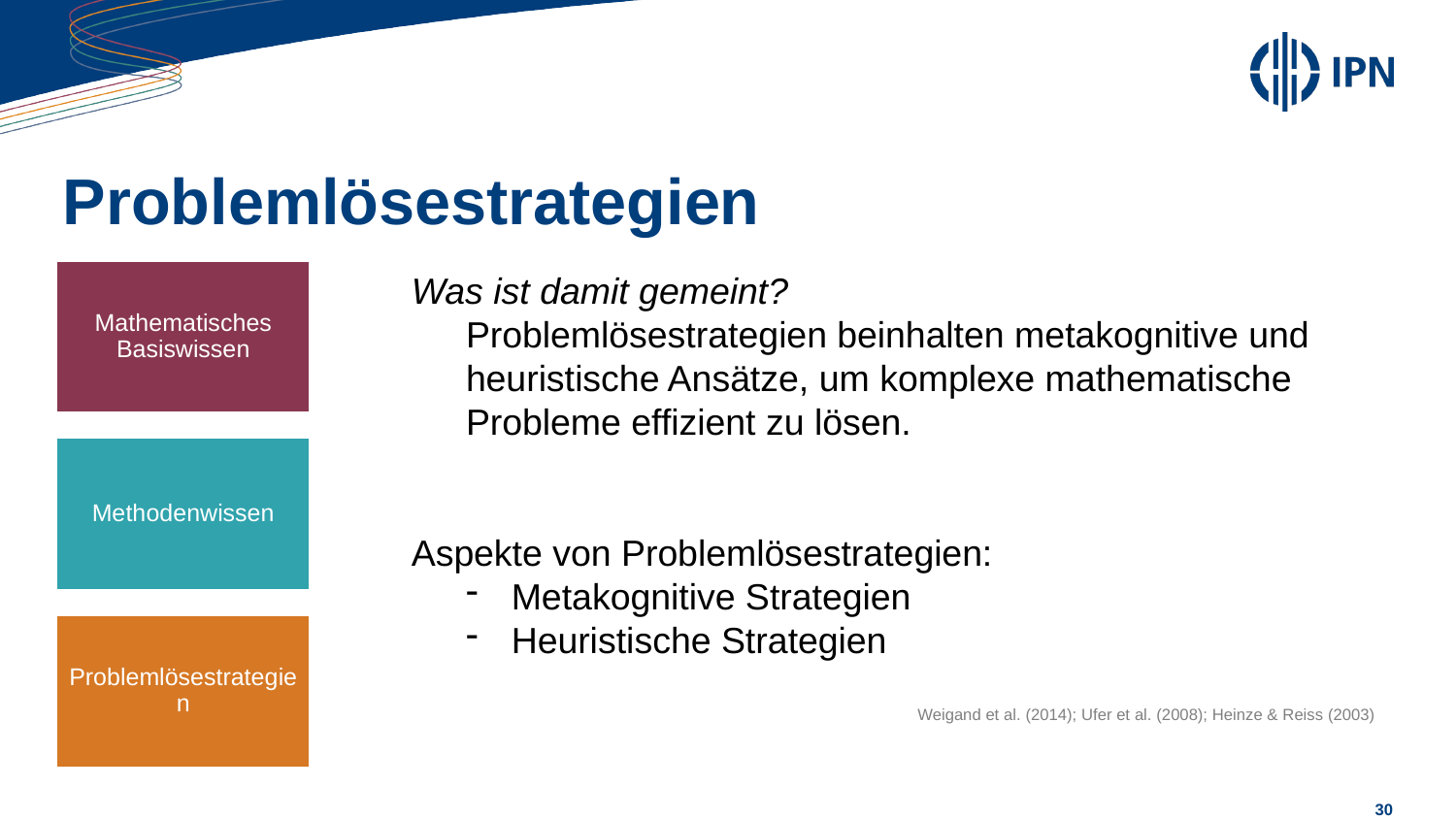

# Problemlösestrategien
Was ist damit gemeint?
Problemlösestrategien beinhalten metakognitive und heuristische Ansätze, um komplexe mathematische Probleme effizient zu lösen.

Aspekte von Problemlösestrategien:
Metakognitive Strategien
Heuristische Strategien

Weigand et al. (2014); Ufer et al. (2008); Heinze & Reiss (2003)
Mathematisches Basiswissen
Methodenwissen
Problemlösestrategien

30